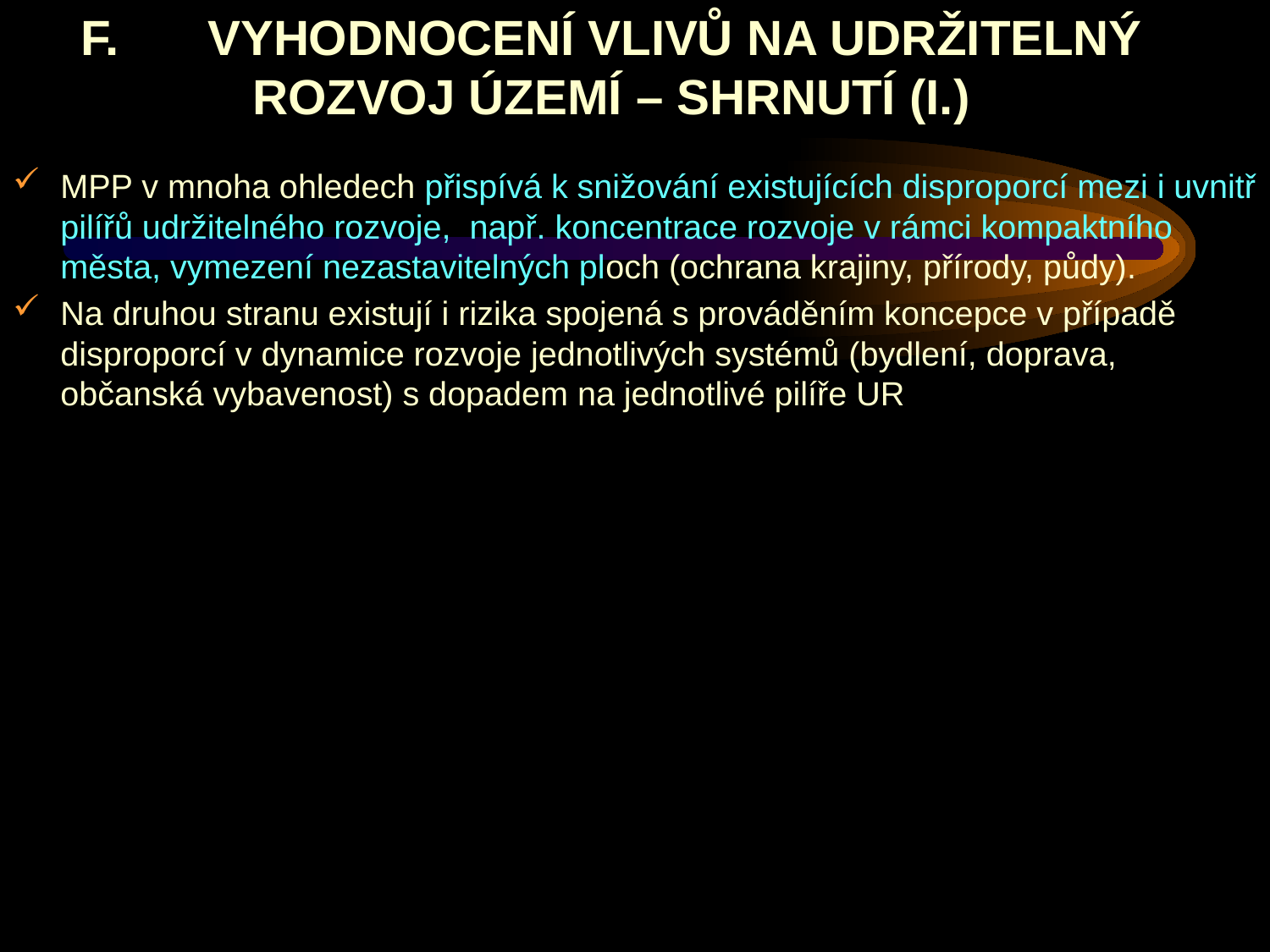

# F.	VYHODNOCENÍ VLIVŮ NA UDRŽITELNÝ ROZVOJ ÚZEMÍ – SHRNUTÍ (I.)
MPP v mnoha ohledech přispívá k snižování existujících disproporcí mezi i uvnitř pilířů udržitelného rozvoje,  např. koncentrace rozvoje v rámci kompaktního města, vymezení nezastavitelných ploch (ochrana krajiny, přírody, půdy).
Na druhou stranu existují i rizika spojená s prováděním koncepce v případě disproporcí v dynamice rozvoje jednotlivých systémů (bydlení, doprava, občanská vybavenost) s dopadem na jednotlivé pilíře UR